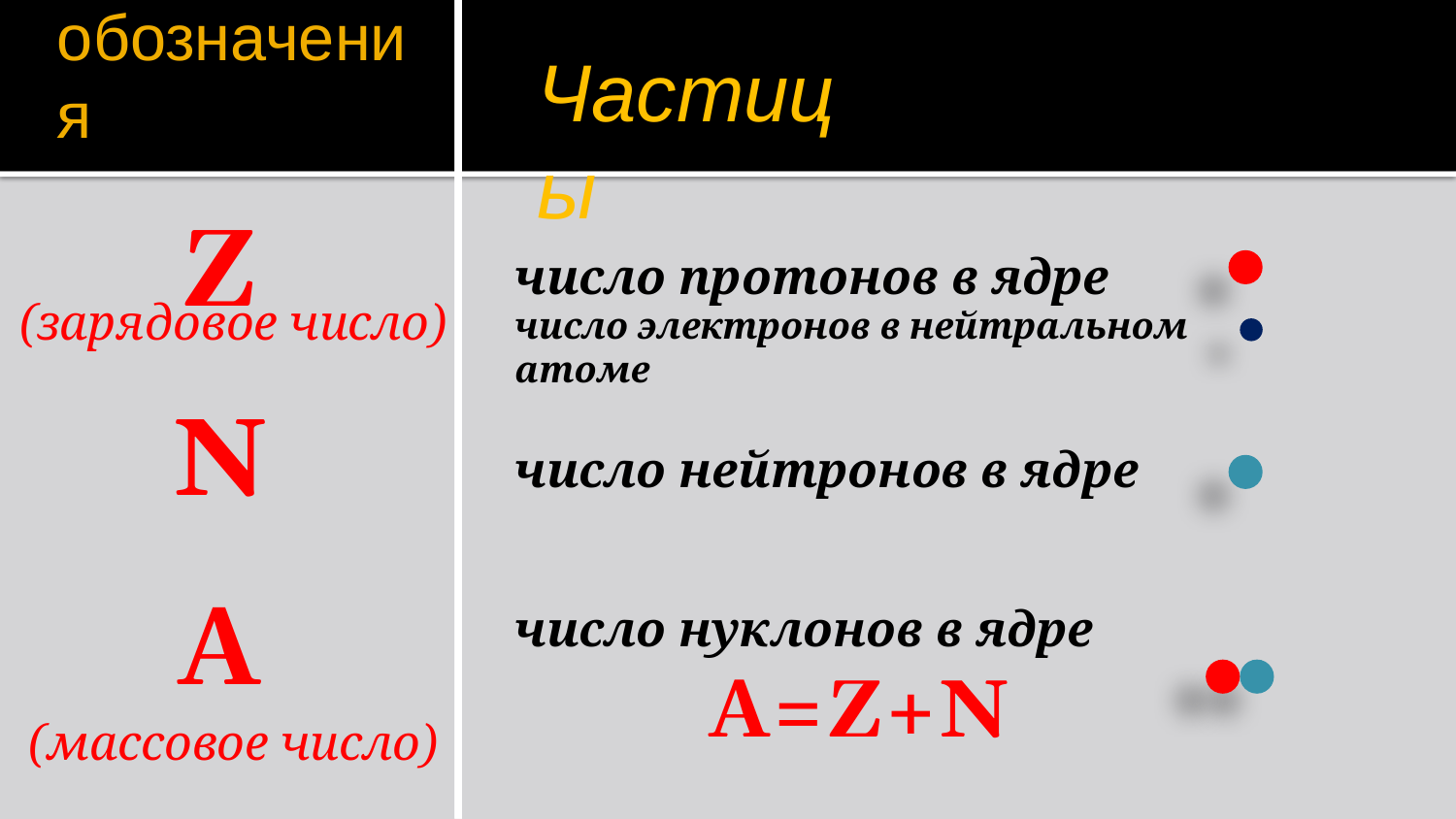

# Условные обозначения
Частицы
Z

N

A

число протонов в ядре

(зарядовое число)
число электронов в нейтральном атоме

число нейтронов в ядре

число нуклонов в ядре
A=Z+N

(массовое число)